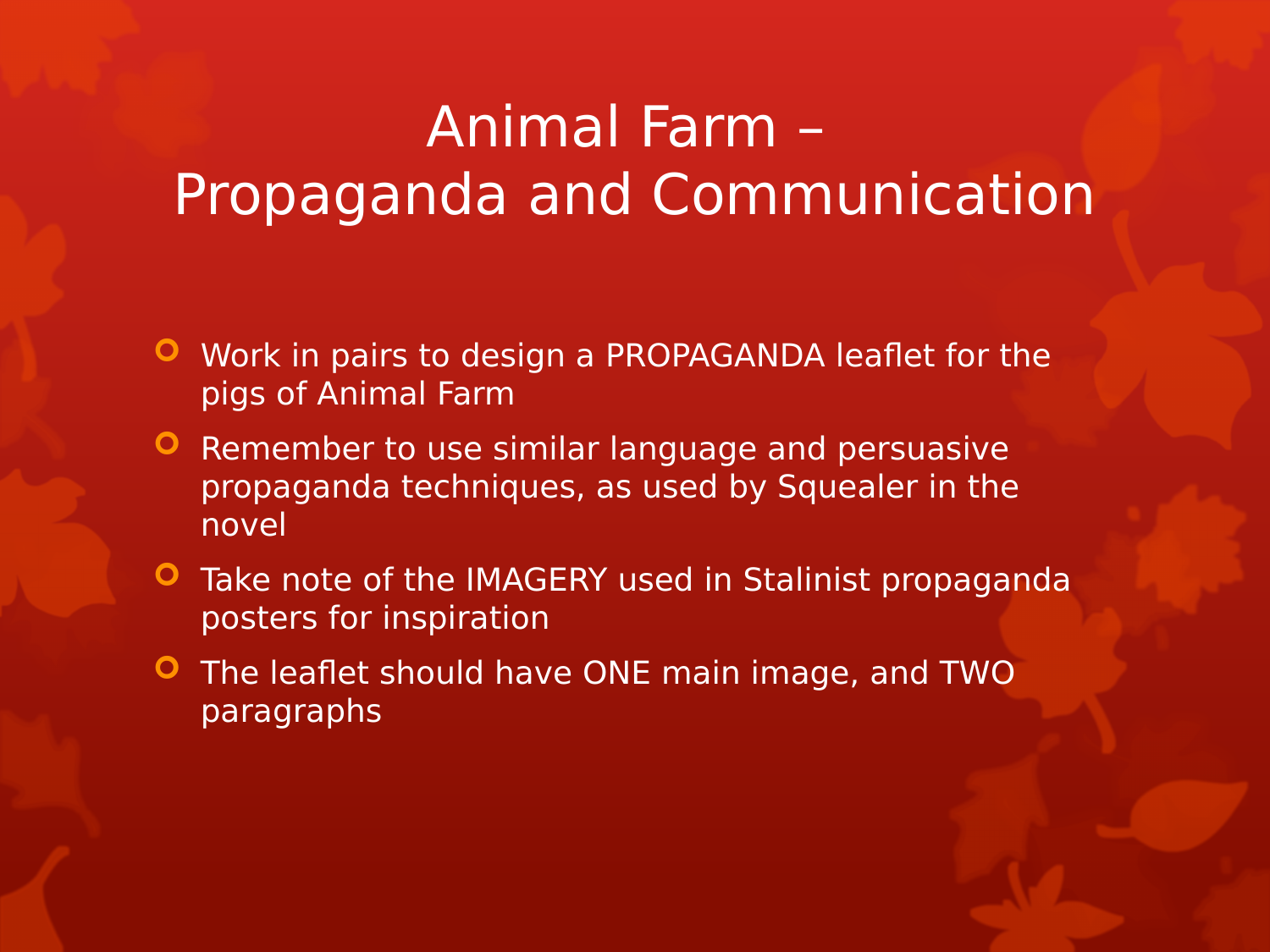

# Animal Farm – Propaganda and Communication
Work in pairs to design a PROPAGANDA leaflet for the pigs of Animal Farm
Remember to use similar language and persuasive propaganda techniques, as used by Squealer in the novel
Take note of the IMAGERY used in Stalinist propaganda posters for inspiration
The leaflet should have ONE main image, and TWO paragraphs